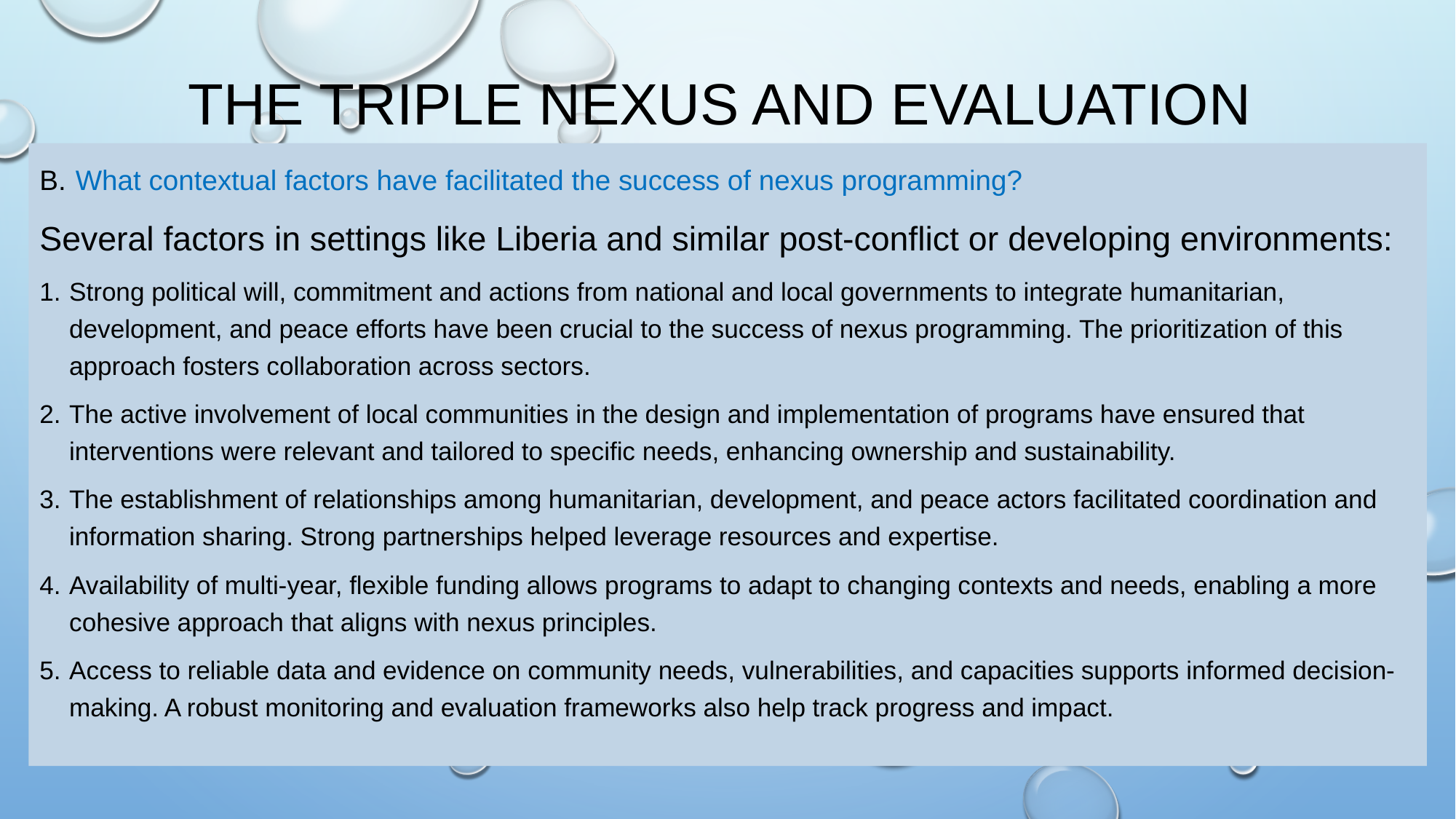

# The triple nexus and evaluation
B. What contextual factors have facilitated the success of nexus programming?
Several factors in settings like Liberia and similar post-conflict or developing environments:
Strong political will, commitment and actions from national and local governments to integrate humanitarian, development, and peace efforts have been crucial to the success of nexus programming. The prioritization of this approach fosters collaboration across sectors.
The active involvement of local communities in the design and implementation of programs have ensured that interventions were relevant and tailored to specific needs, enhancing ownership and sustainability.
The establishment of relationships among humanitarian, development, and peace actors facilitated coordination and information sharing. Strong partnerships helped leverage resources and expertise.
Availability of multi-year, flexible funding allows programs to adapt to changing contexts and needs, enabling a more cohesive approach that aligns with nexus principles.
Access to reliable data and evidence on community needs, vulnerabilities, and capacities supports informed decision-making. A robust monitoring and evaluation frameworks also help track progress and impact.
9